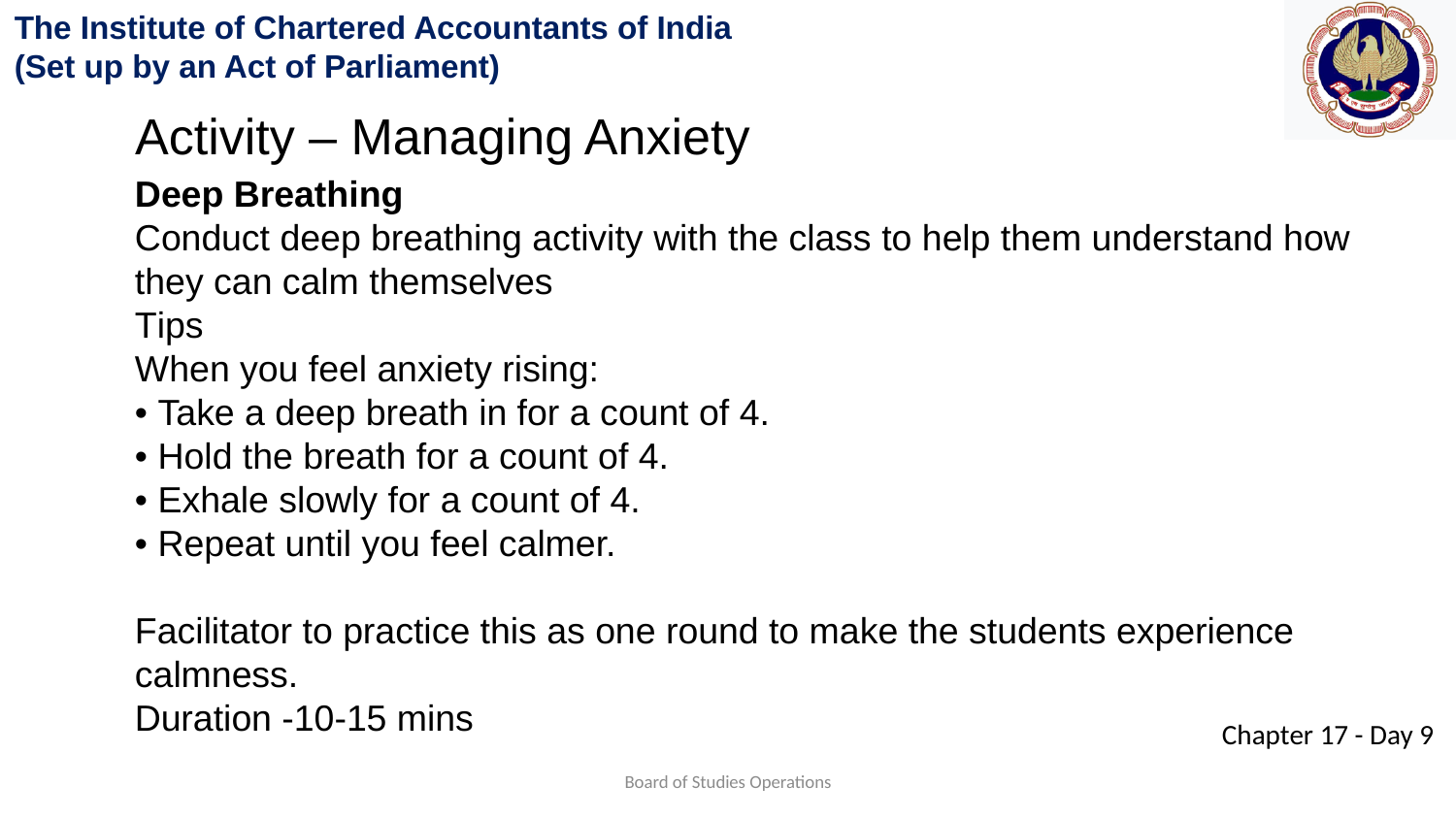

Activity – Managing Anxiety
Deep Breathing
Conduct deep breathing activity with the class to help them understand how they can calm themselves
Tips
When you feel anxiety rising:
• Take a deep breath in for a count of 4.
• Hold the breath for a count of 4.
• Exhale slowly for a count of 4.
• Repeat until you feel calmer.

Facilitator to practice this as one round to make the students experience calmness.
Duration -10-15 mins
Board of Studies Operations